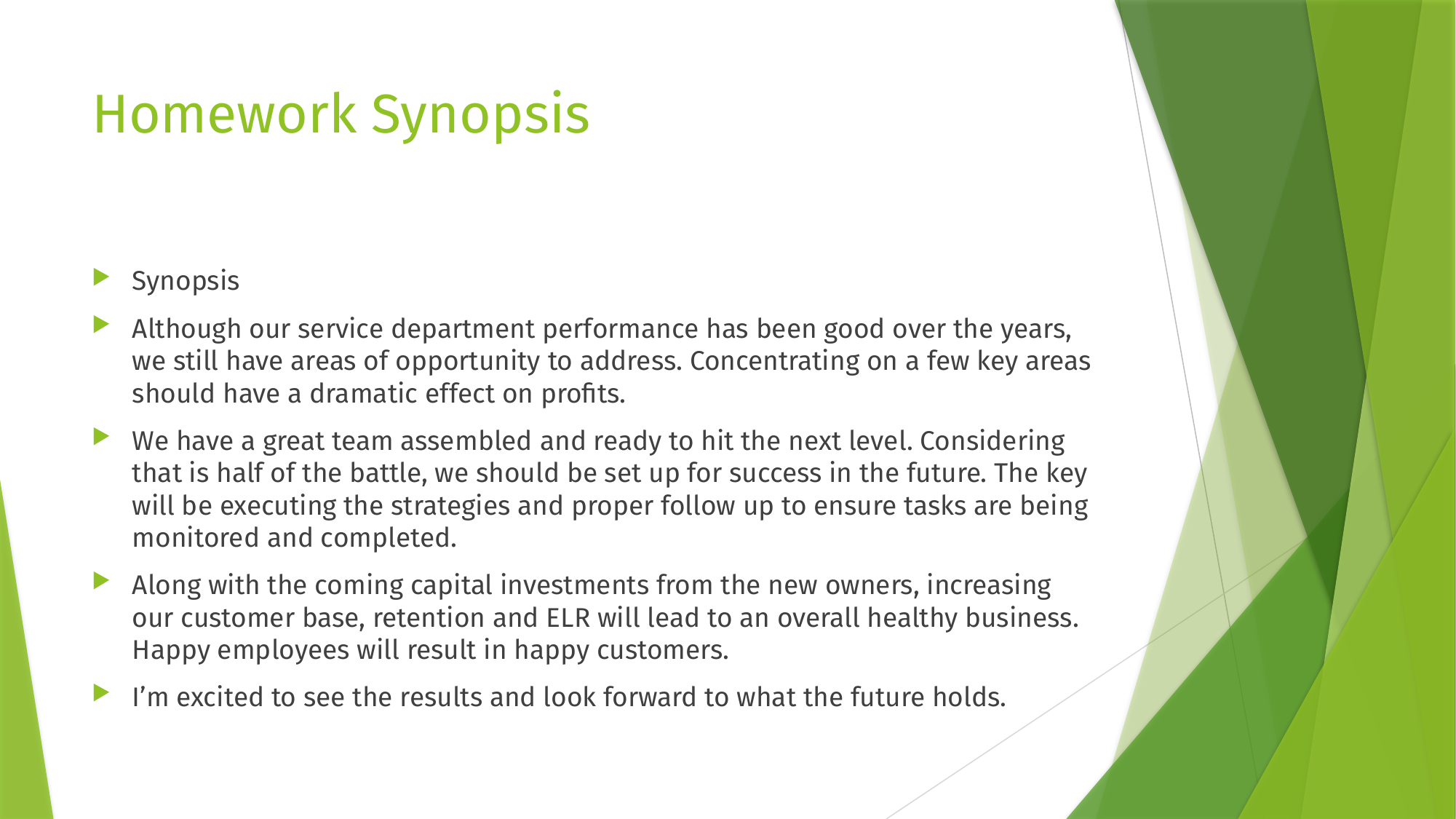

# Homework Synopsis
Synopsis
Although our service department performance has been good over the years, we still have areas of opportunity to address. Concentrating on a few key areas should have a dramatic effect on profits.
We have a great team assembled and ready to hit the next level. Considering that is half of the battle, we should be set up for success in the future. The key will be executing the strategies and proper follow up to ensure tasks are being monitored and completed.
Along with the coming capital investments from the new owners, increasing our customer base, retention and ELR will lead to an overall healthy business. Happy employees will result in happy customers.
I’m excited to see the results and look forward to what the future holds.